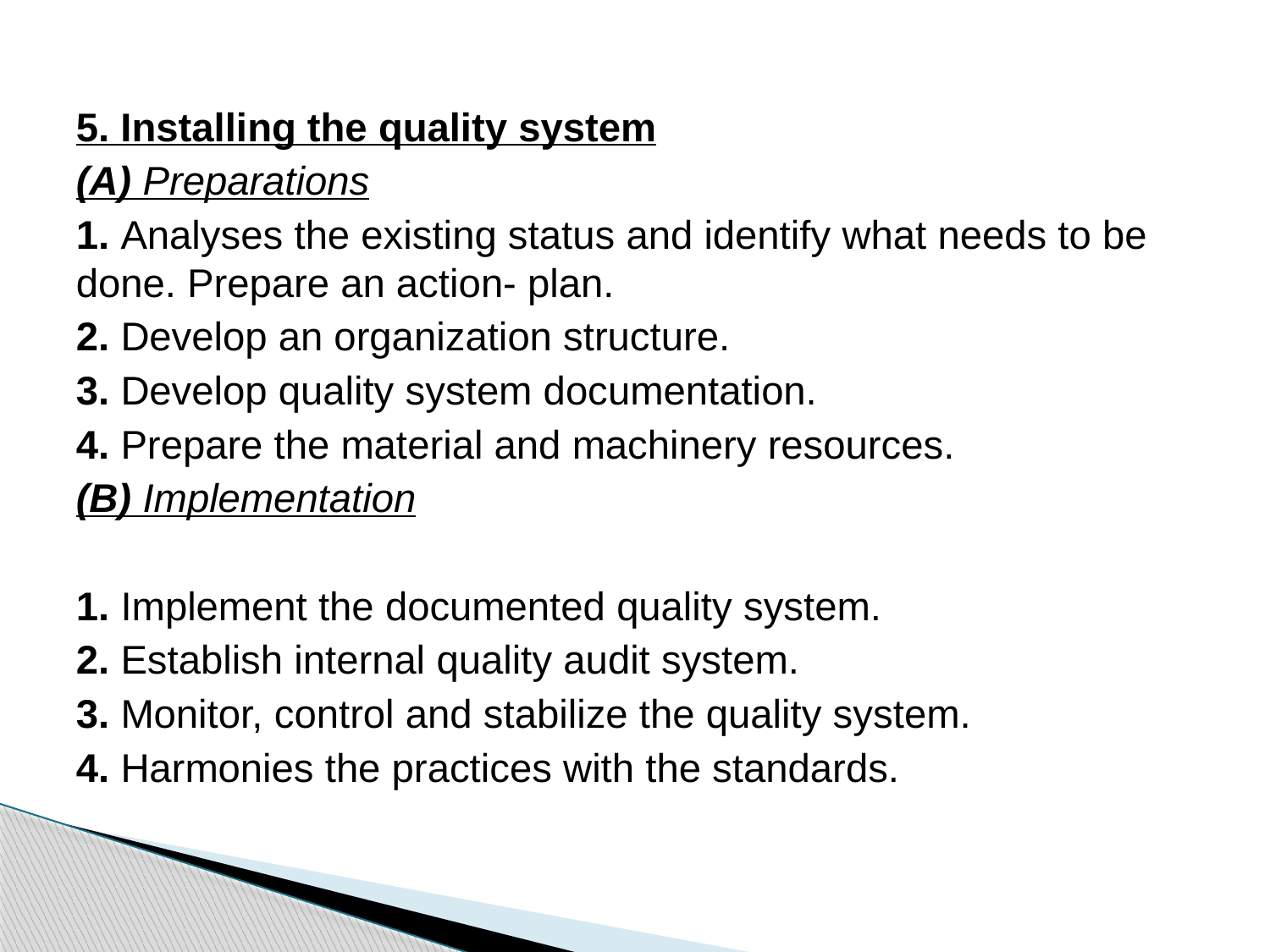

5. Installing the quality system
(A) Preparations
1. Analyses the existing status and identify what needs to be done. Prepare an action- plan.
2. Develop an organization structure.
3. Develop quality system documentation.
4. Prepare the material and machinery resources.
(B) Implementation

1. Implement the documented quality system.
2. Establish internal quality audit system.
3. Monitor, control and stabilize the quality system.
4. Harmonies the practices with the standards.